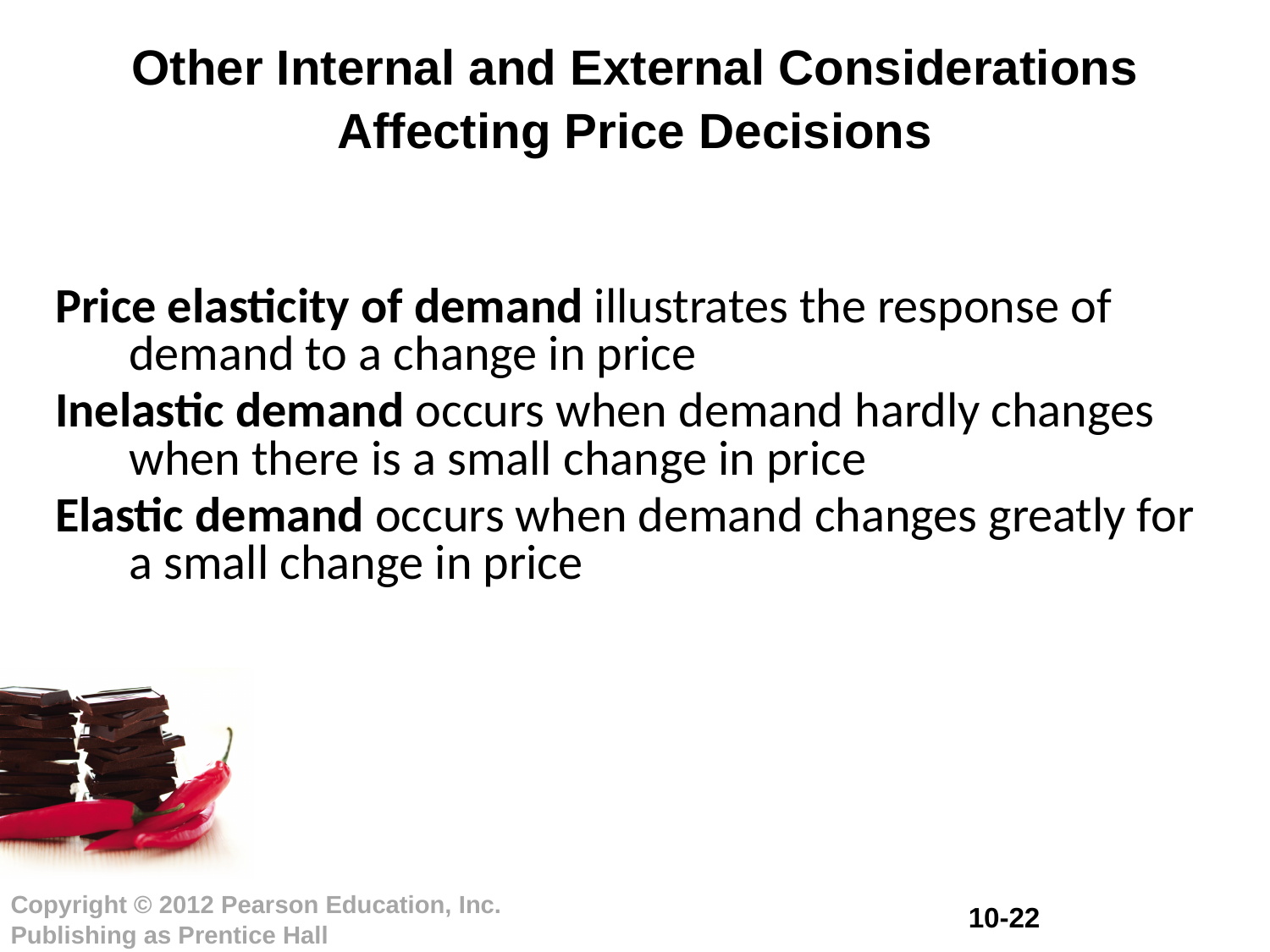

# Other Internal and External Considerations Affecting Price Decisions

Price elasticity of demand illustrates the response of demand to a change in price
Inelastic demand occurs when demand hardly changes when there is a small change in price
Elastic demand occurs when demand changes greatly for a small change in price